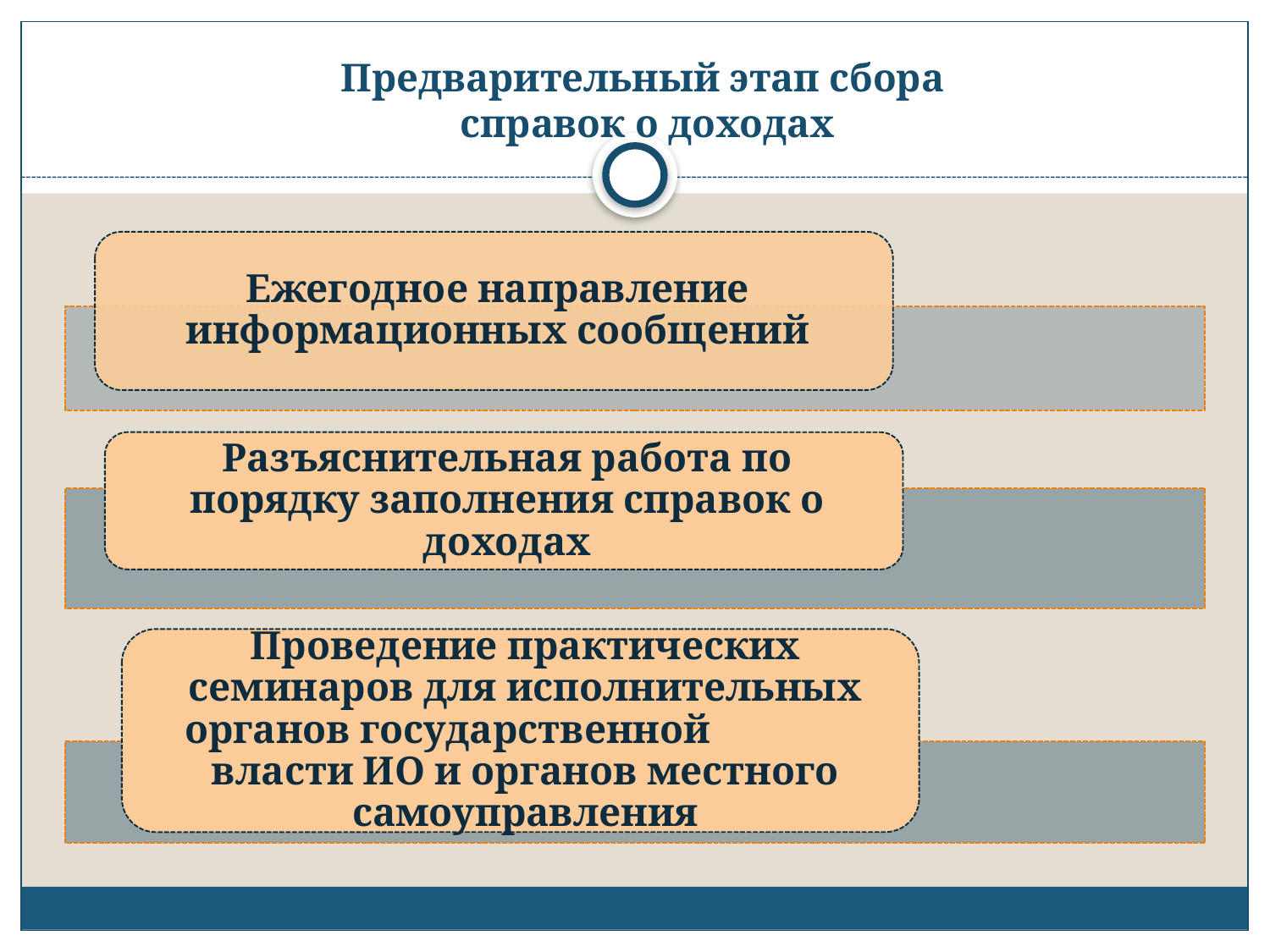

# Предварительный этап сбора справок о доходах
Ежегодное направление информационных сообщений
Разъяснительная работа по порядку заполнения справок о доходах
Проведение практических семинаров для исполнительных органов государственной                 власти ИО и органов местного самоуправления